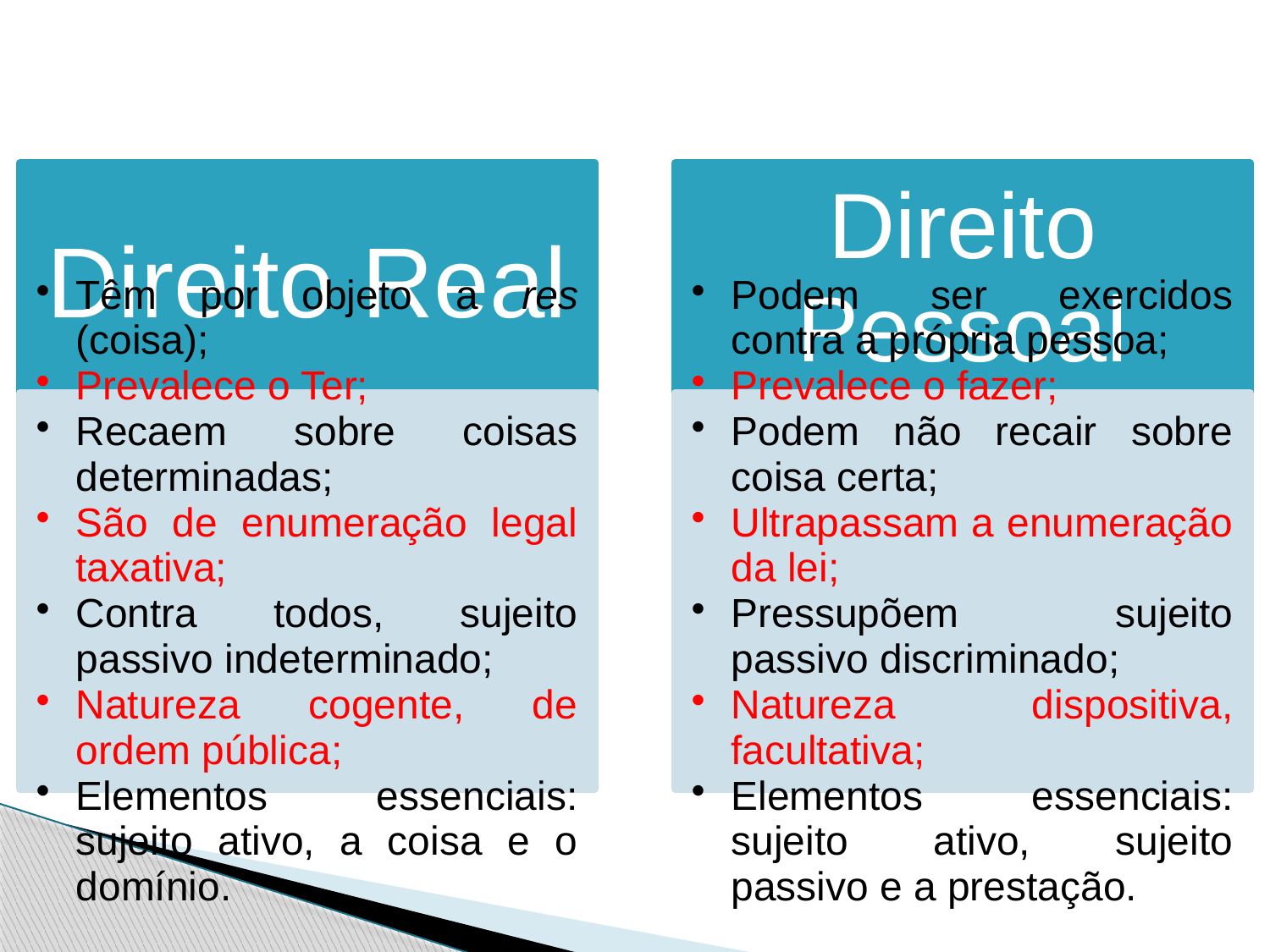

Direito Real
Têm por objeto a res (coisa);
Podem ser exercidos contra a própria pessoa;
Prevalece o fazer;
Recaem sobre coisas determinadas;
São de enumeração legal taxativa;
Contra todos, sujeito passivo indeterminado;
Podem não recair sobre coisa certa;
Ultrapassam a enumeração da lei;
Pressupõem sujeito passivo discriminado;
Prevalece o Ter;
Elementos essenciais: sujeito ativo, a coisa e o domínio.
Elementos essenciais: sujeito ativo, sujeito passivo e a prestação.
Natureza cogente, de ordem pública;
Natureza dispositiva, facultativa;